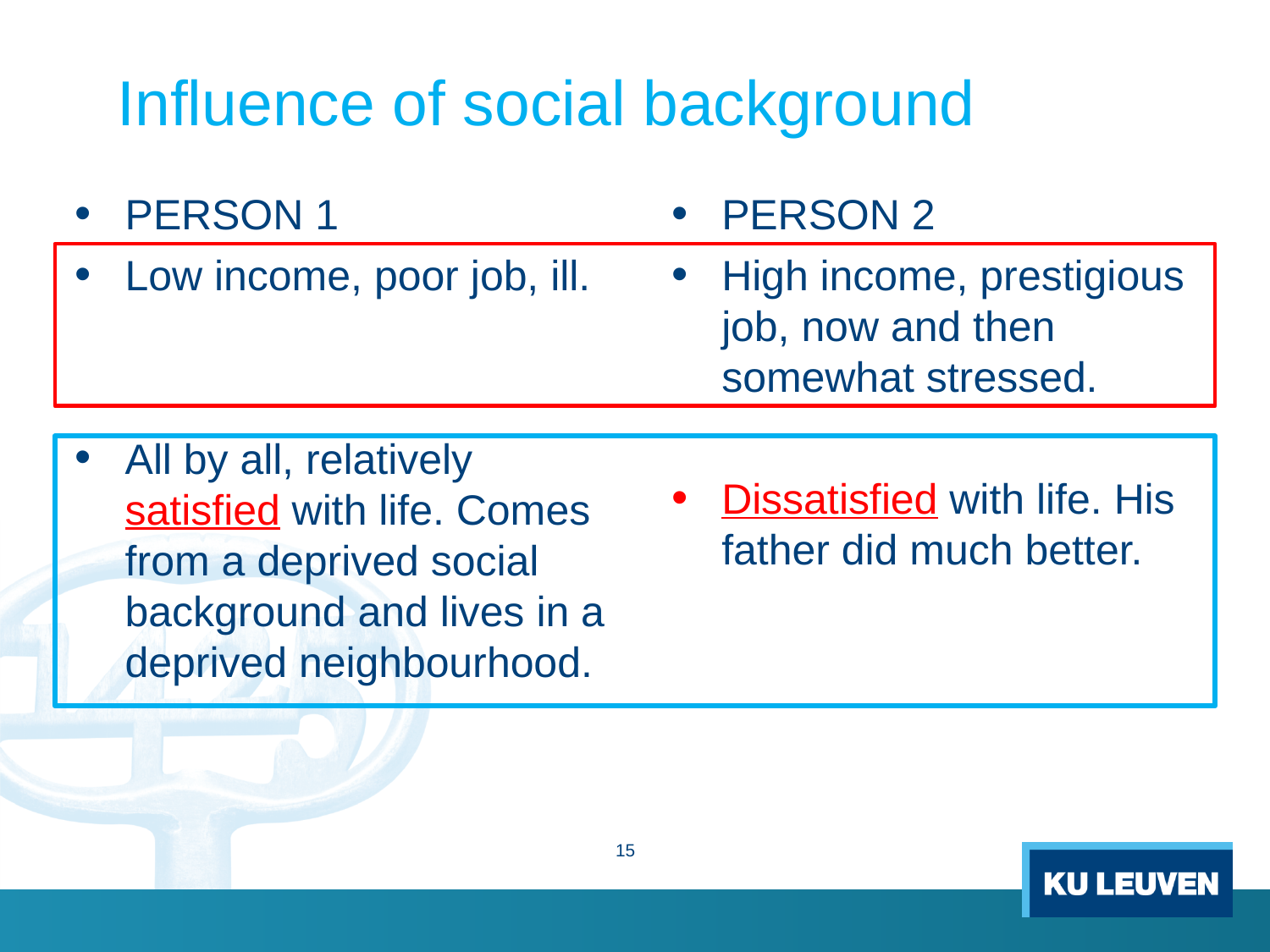

#
Influence of social background
PERSON 1
Low income, poor job, ill.

All by all, relatively satisfied with life. Comes from a deprived social background and lives in a deprived neighbourhood.
PERSON 2
High income, prestigious job, now and then somewhat stressed.

Dissatisfied with life. His father did much better.

15